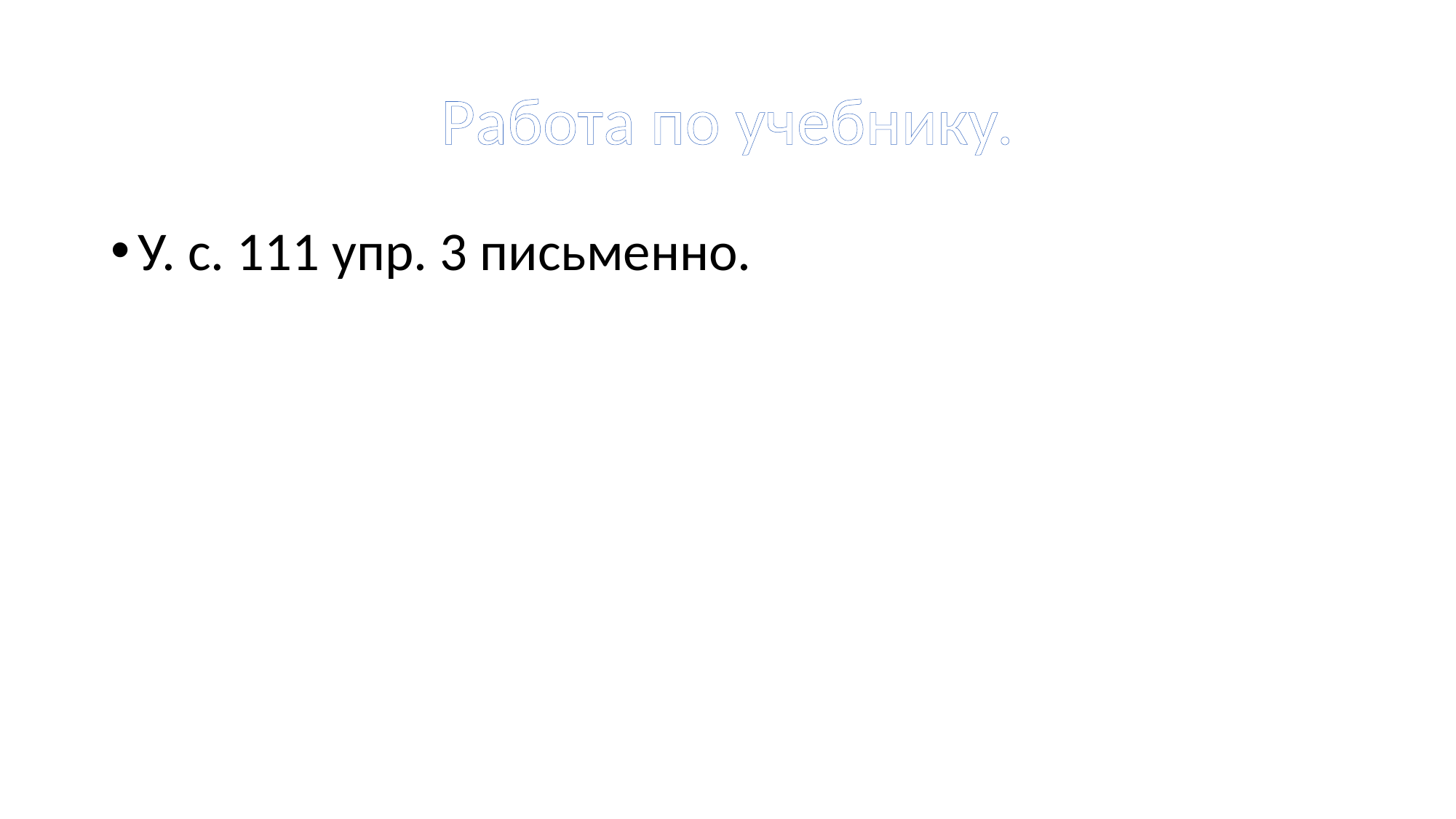

# Работа по учебнику.
У. с. 111 упр. 3 письменно.